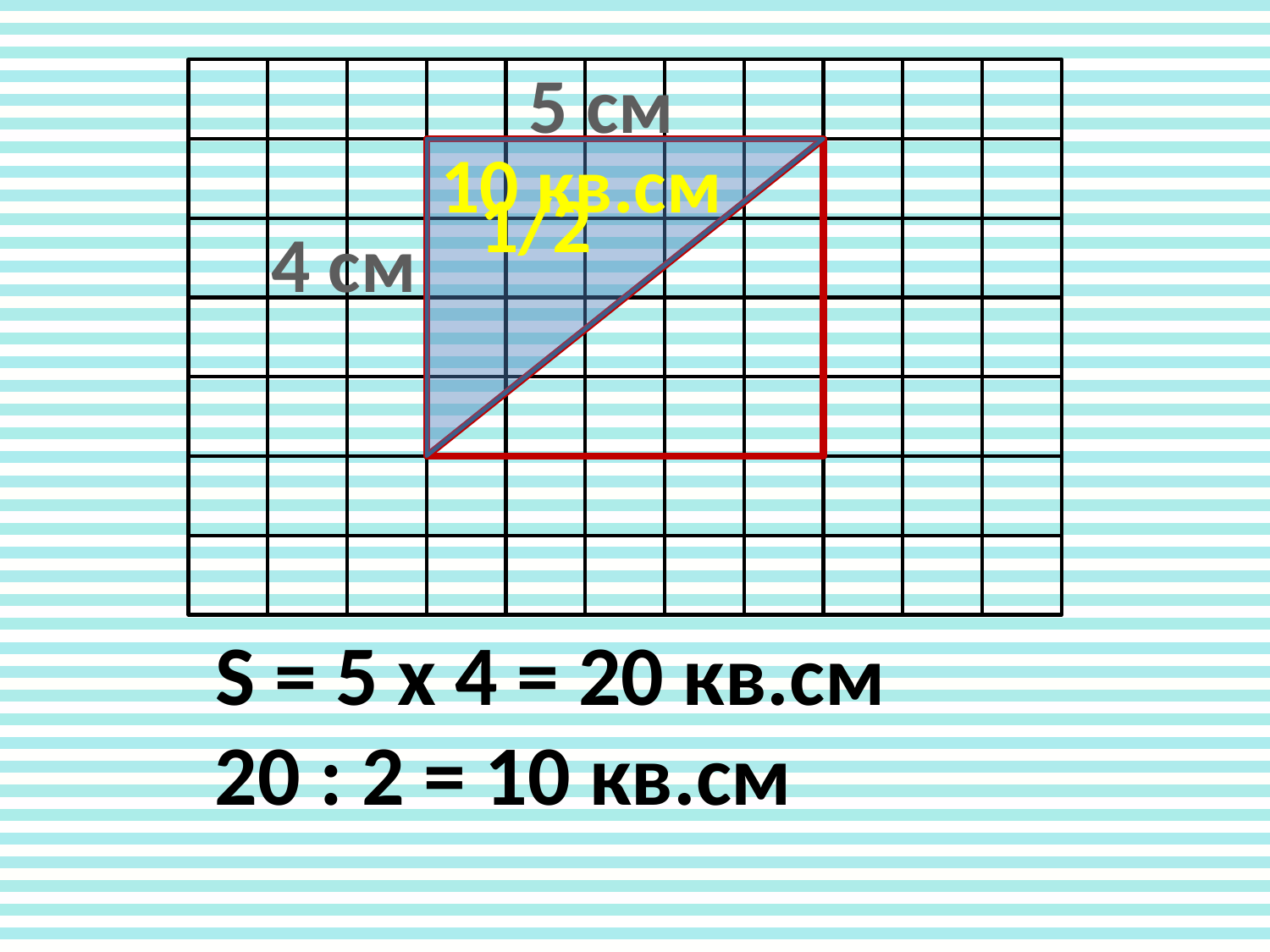

5 см

10 кв.см

1/2
4 см

S = 5 х 4 = 20 кв.см
20 : 2 = 10 кв.см